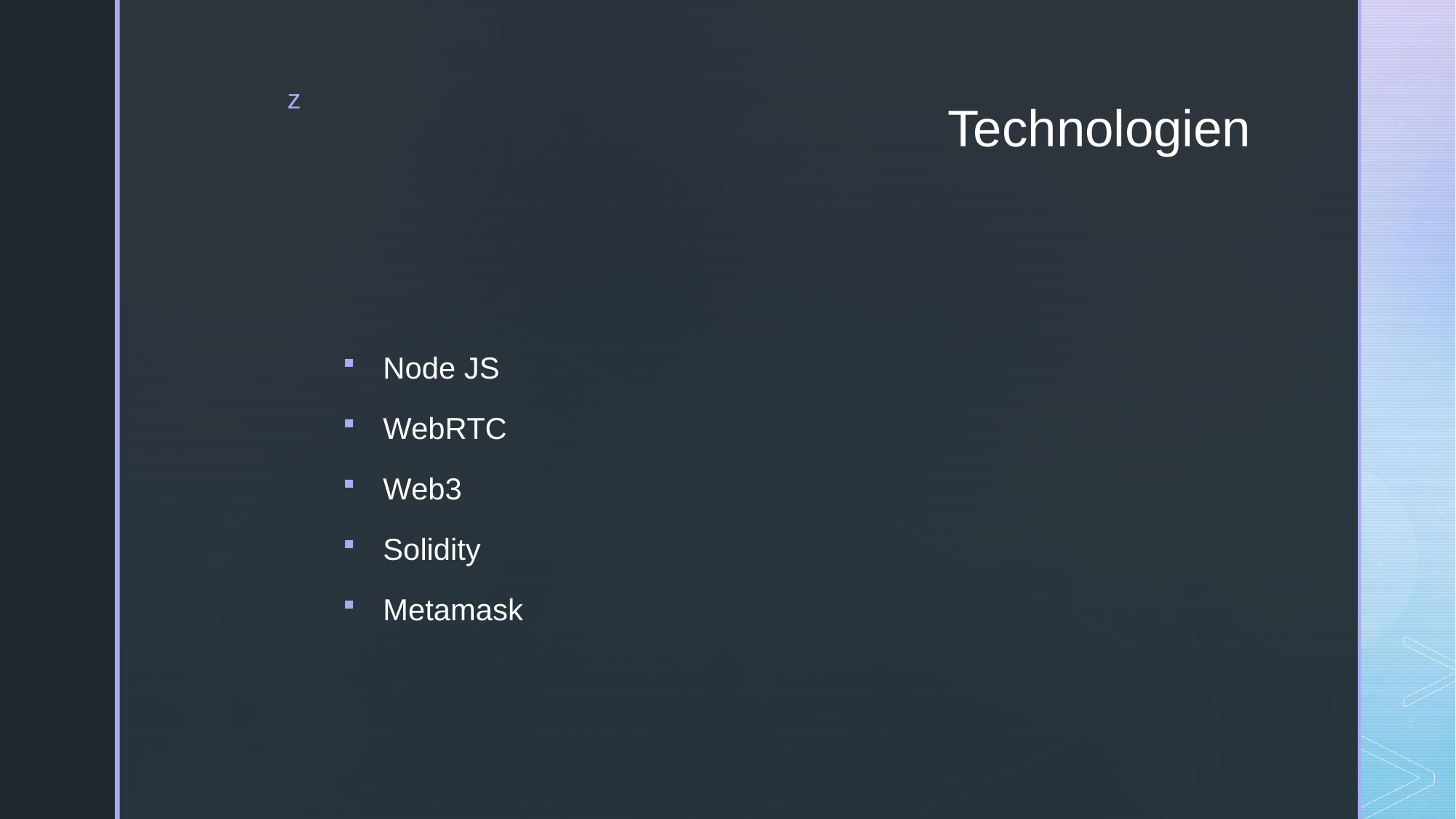

# Technologien
Node JS
WebRTC
Web3
Solidity
Metamask